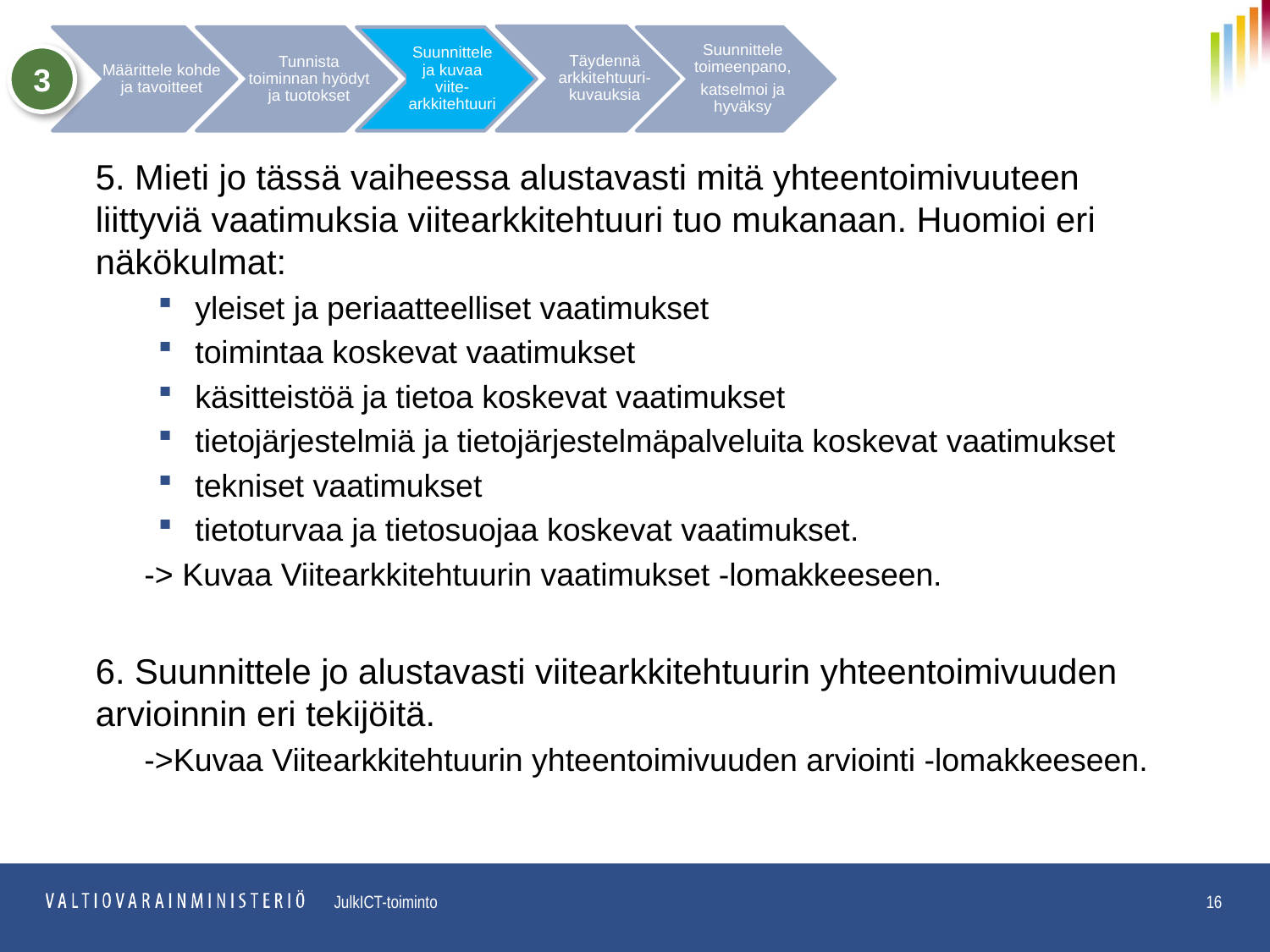

Tunnista toiminnan hyödyt ja tuotokset

Suunnittele toimeenpano,
katselmoi ja hyväksy

Määrittele kohde ja tavoitteet

Täydennä arkkitehtuuri-kuvauksia

Suunnittele ja kuvaa viite-arkkitehtuuri
3
5. Mieti jo tässä vaiheessa alustavasti mitä yhteentoimivuuteen liittyviä vaatimuksia viitearkkitehtuuri tuo mukanaan. Huomioi eri näkökulmat:
yleiset ja periaatteelliset vaatimukset
toimintaa koskevat vaatimukset
käsitteistöä ja tietoa koskevat vaatimukset
tietojärjestelmiä ja tietojärjestelmäpalveluita koskevat vaatimukset
tekniset vaatimukset
tietoturvaa ja tietosuojaa koskevat vaatimukset.
-> Kuvaa Viitearkkitehtuurin vaatimukset -lomakkeeseen.

6. Suunnittele jo alustavasti viitearkkitehtuurin yhteentoimivuuden arvioinnin eri tekijöitä.
->Kuvaa Viitearkkitehtuurin yhteentoimivuuden arviointi -lomakkeeseen.

16